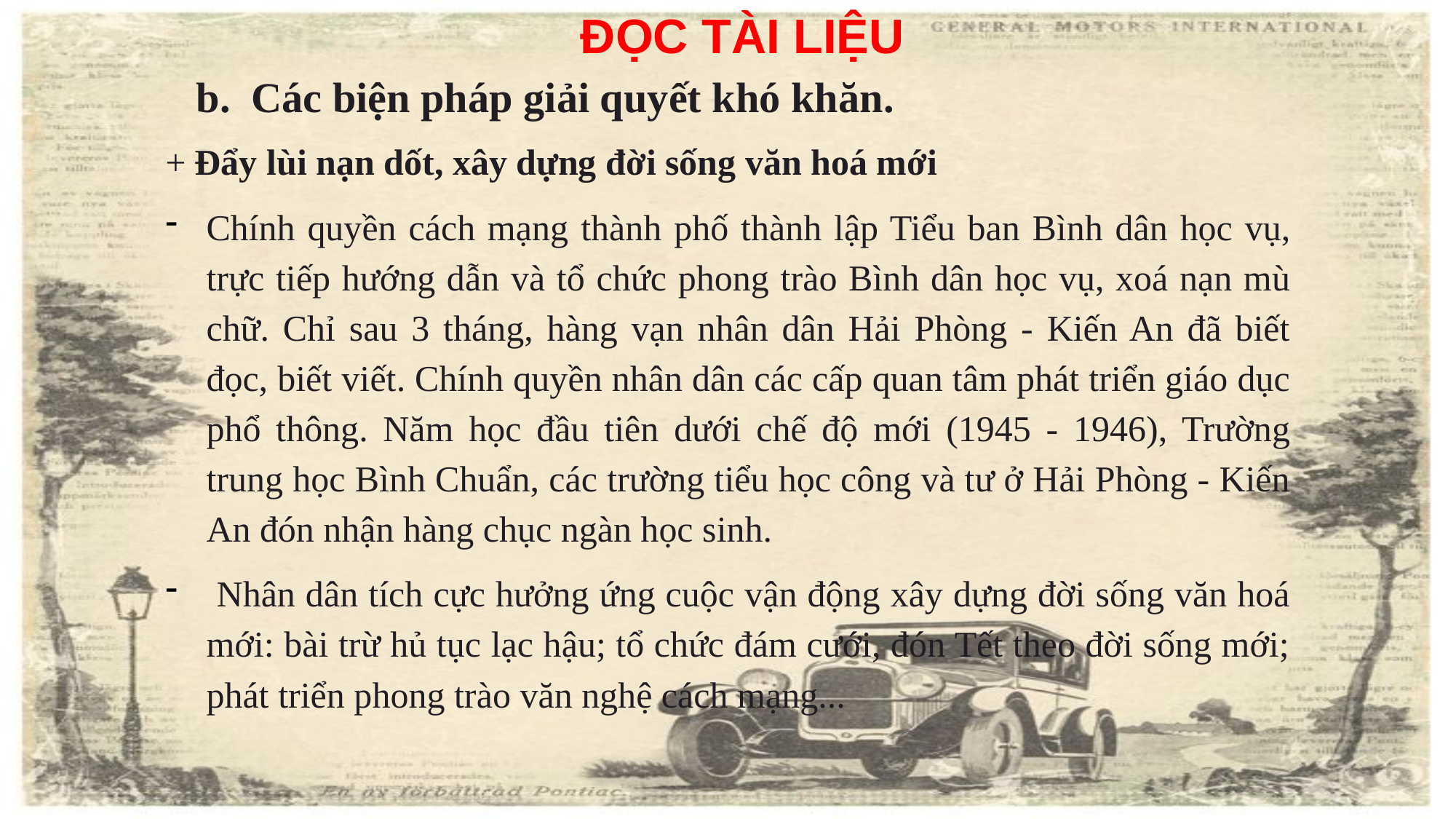

ĐỌC TÀI LIỆU
b.  Các biện pháp giải quyết khó khăn.
+ Đẩy lùi nạn dốt, xây dựng đời sống văn hoá mới
Chính quyền cách mạng thành phố thành lập Tiểu ban Bình dân học vụ, trực tiếp hướng dẫn và tổ chức phong trào Bình dân học vụ, xoá nạn mù chữ. Chỉ sau 3 tháng, hàng vạn nhân dân Hải Phòng - Kiến An đã biết đọc, biết viết. Chính quyền nhân dân các cấp quan tâm phát triển giáo dục phổ thông. Năm học đầu tiên dưới chế độ mới (1945 - 1946), Trường trung học Bình Chuẩn, các trường tiểu học công và tư ở Hải Phòng - Kiến An đón nhận hàng chục ngàn học sinh.
 Nhân dân tích cực hưởng ứng cuộc vận động xây dựng đời sống văn hoá mới: bài trừ hủ tục lạc hậu; tổ chức đám cưới, đón Tết theo đời sống mới; phát triển phong trào văn nghệ cách mạng...